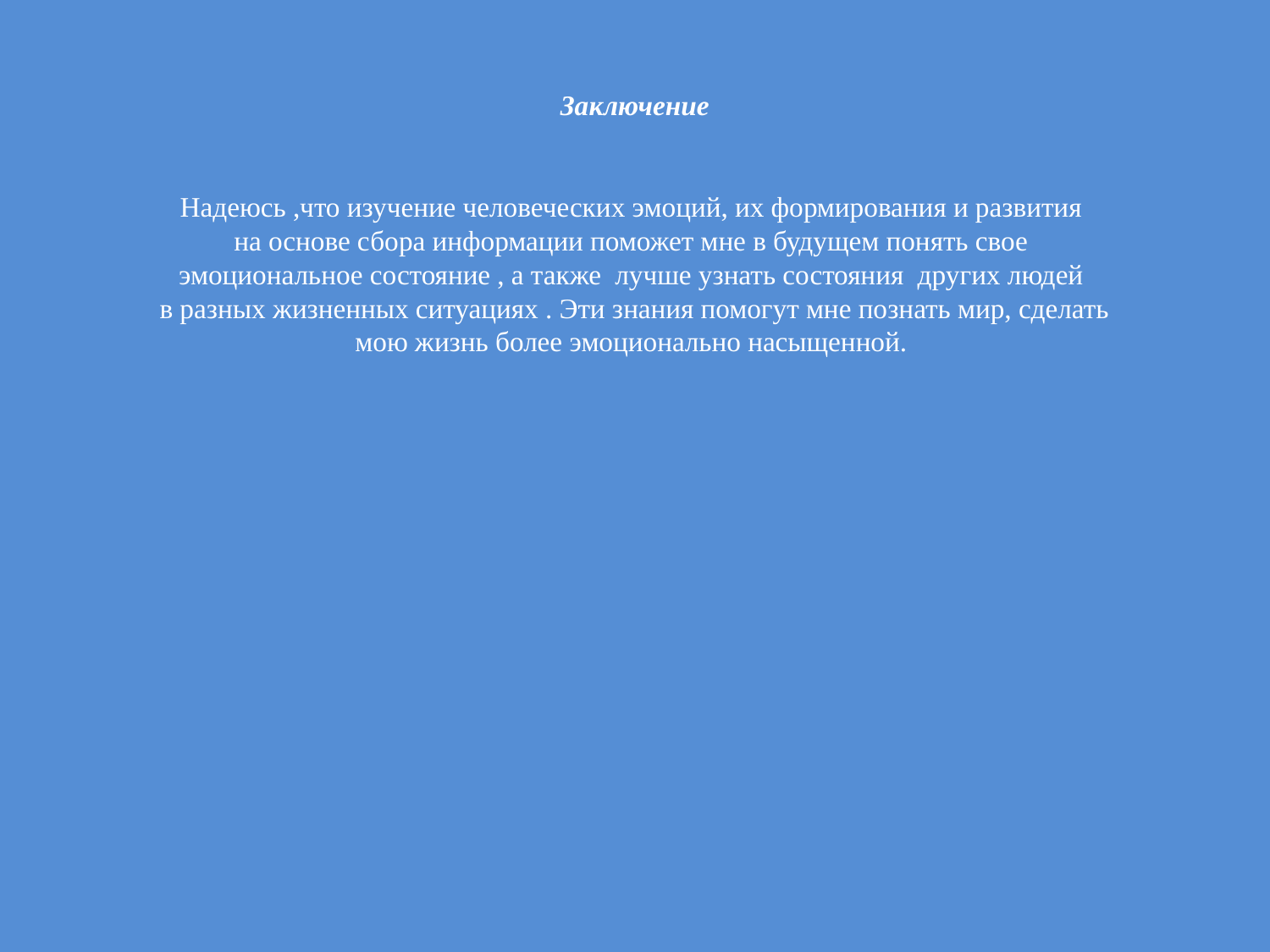

Заключение

Надеюсь ,что изучение человеческих эмоций, их формирования и развития
на основе сбора информации поможет мне в будущем понять свое  эмоциональное состояние , а также  лучше узнать состояния  других людей
в разных жизненных ситуациях . Эти знания помогут мне познать мир, сделать мою жизнь более эмоционально насыщенной.